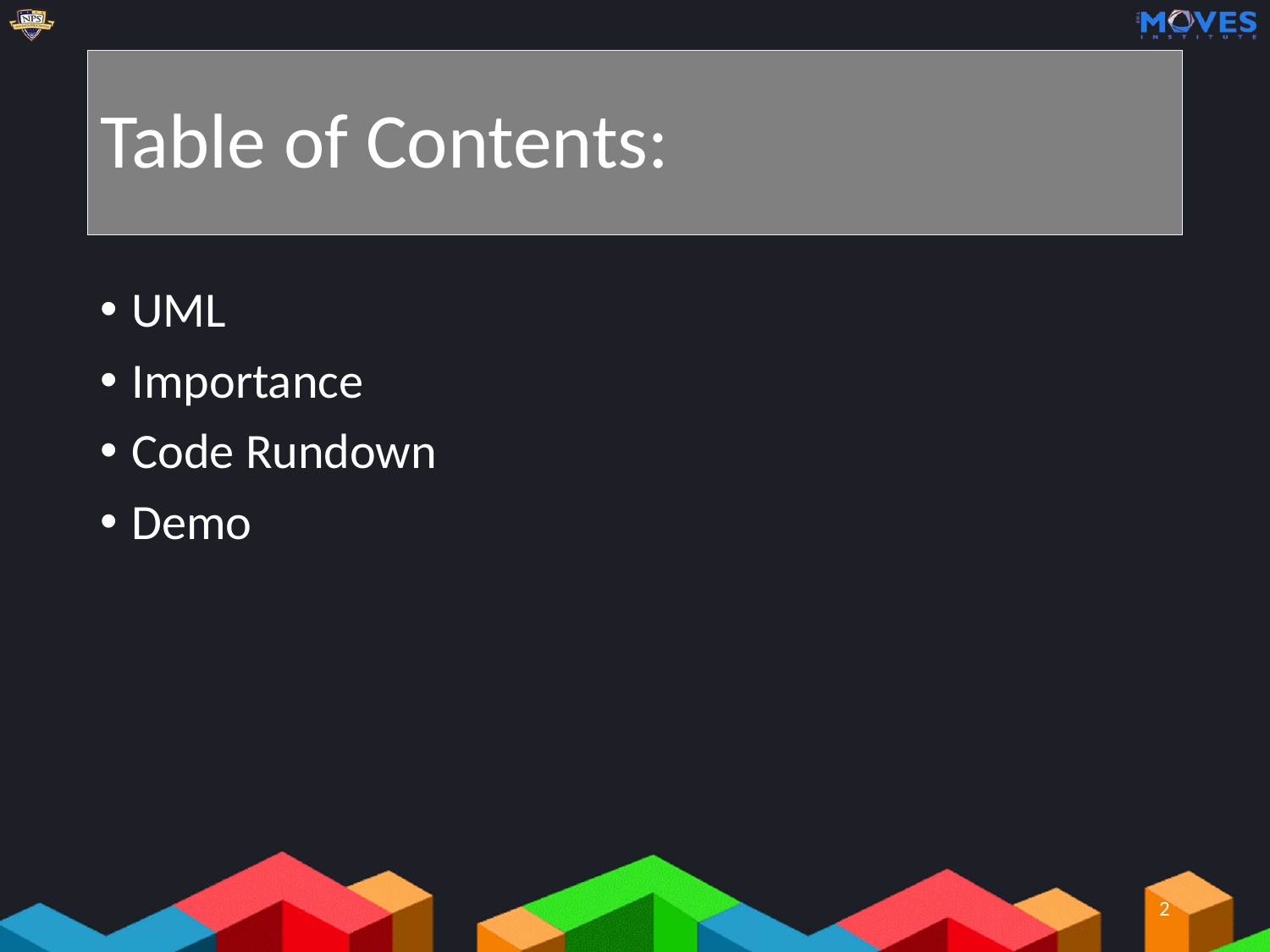

# Table of Contents:
UML
Importance
Code Rundown
Demo
2